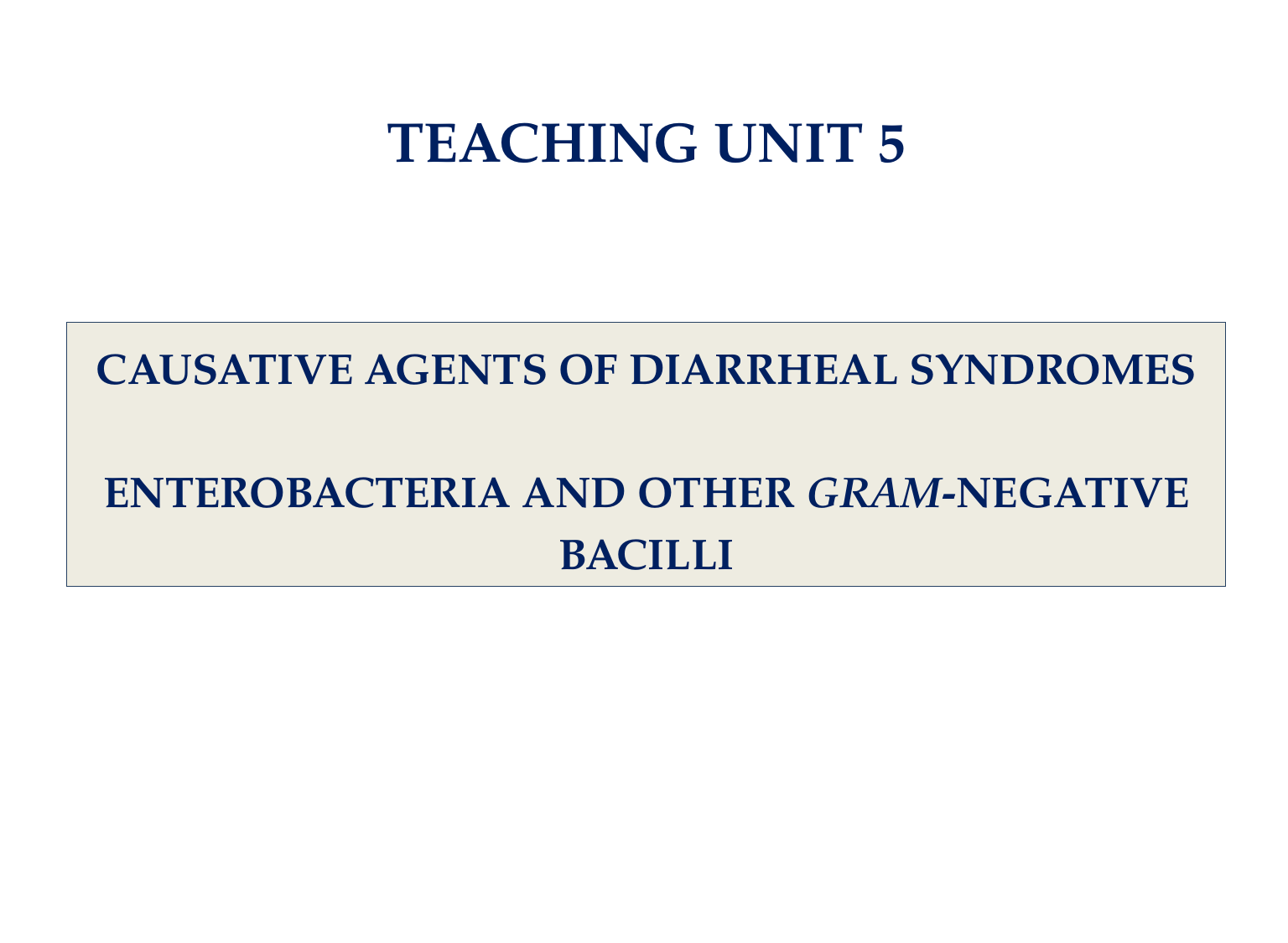

# TEACHING UNIT 5
CAUSATIVE AGENTS OF DIARRHEAL SYNDROMES

ENTEROBACTERIA AND OTHER GRAM-NEGATIVE BACILLI